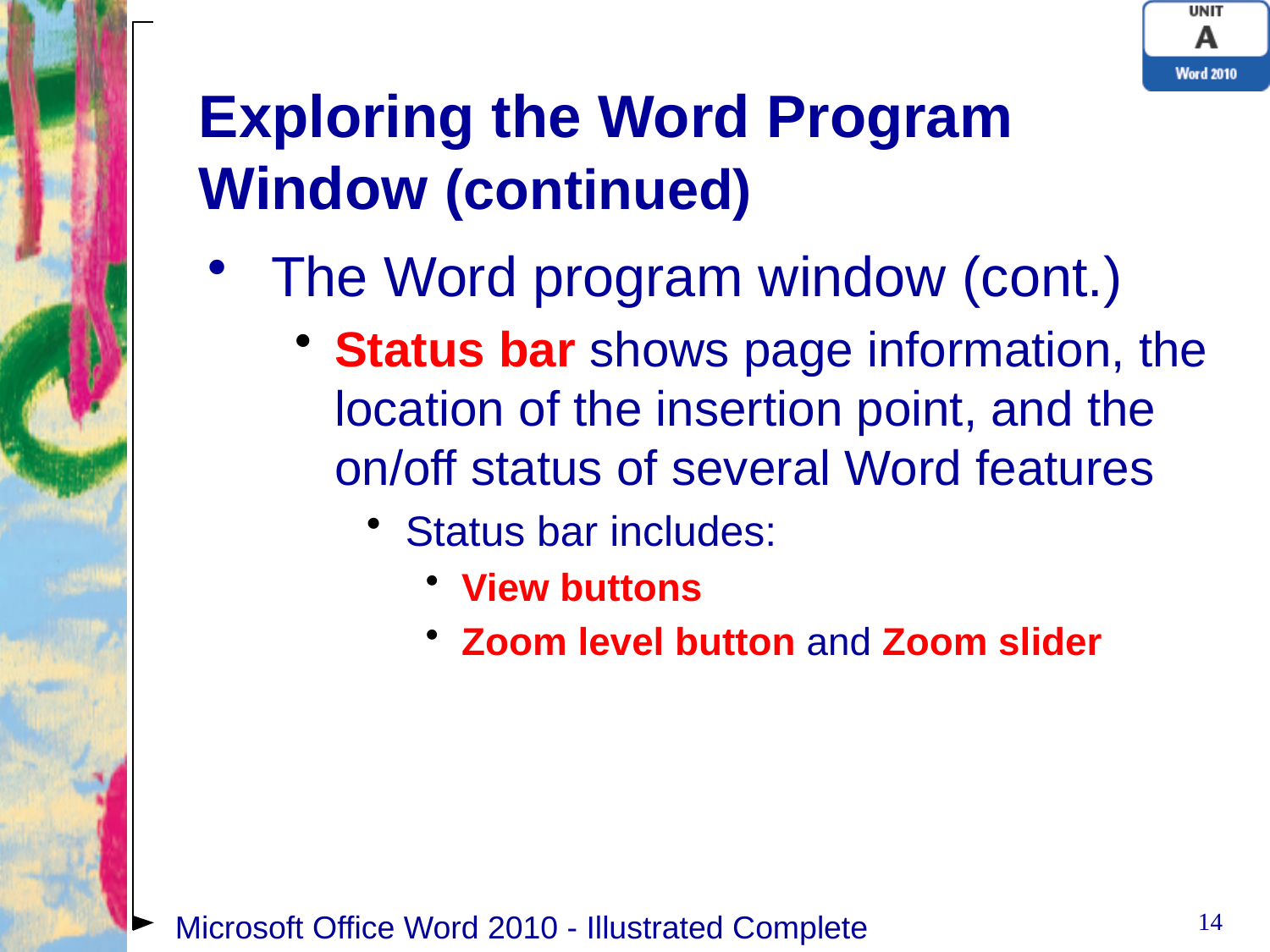

# Exploring the Word Program Window (continued)
The Word program window (cont.)
Status bar shows page information, the location of the insertion point, and the on/off status of several Word features
Status bar includes:
View buttons
Zoom level button and Zoom slider
14
Microsoft Office Word 2010 - Illustrated Complete